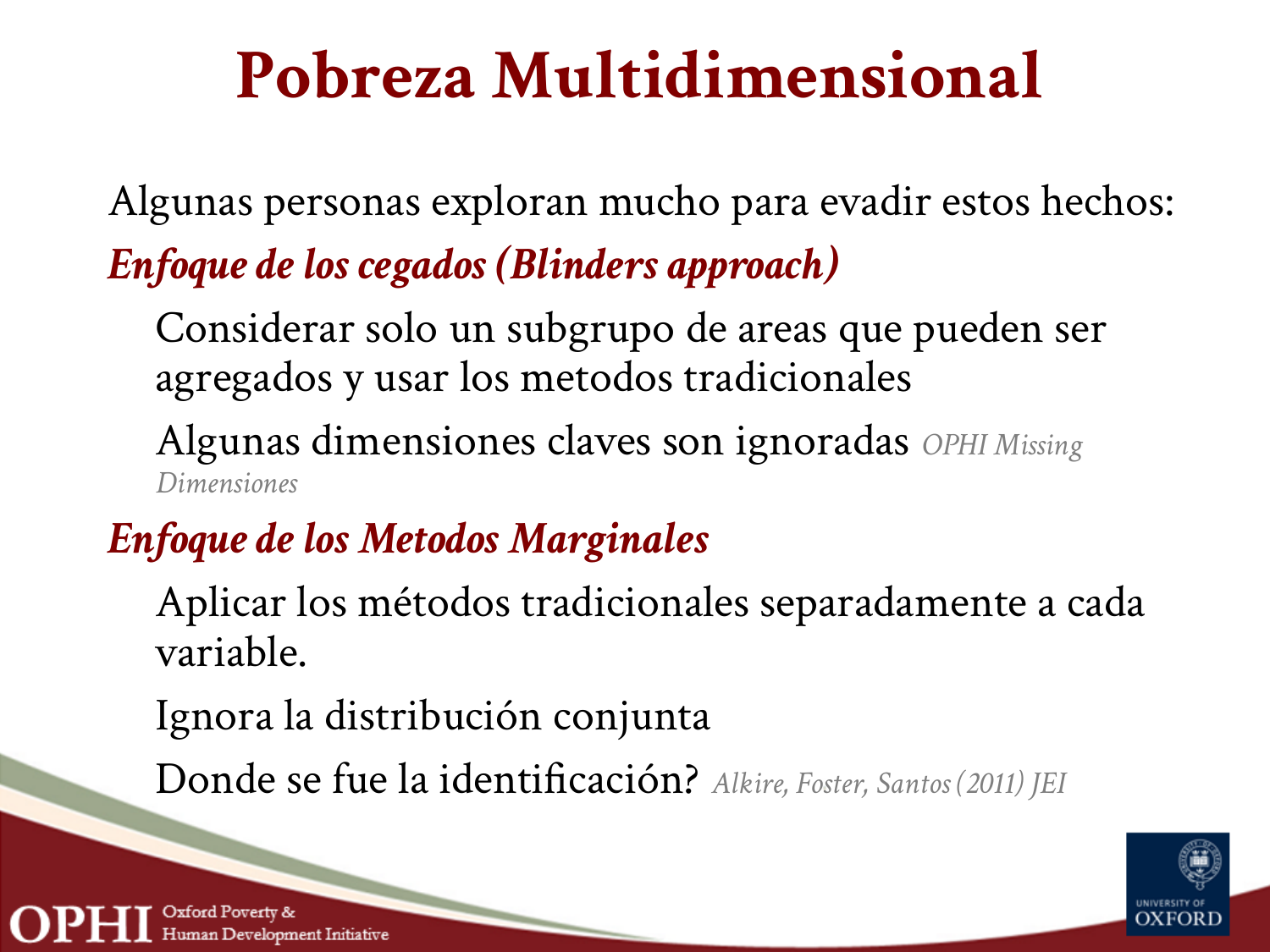

# Pobreza Multidimensional
Algunas personas exploran mucho para evadir estos hechos:
Enfoque de los cegados (Blinders approach)
	Considerar solo un subgrupo de areas que pueden ser agregados y usar los metodos tradicionales
	Algunas dimensiones claves son ignoradas OPHI Missing Dimensiones
Enfoque de los Metodos Marginales
	Aplicar los métodos tradicionales separadamente a cada variable.
	Ignora la distribución conjunta
	Donde se fue la identificación? Alkire, Foster, Santos (2011) JEI